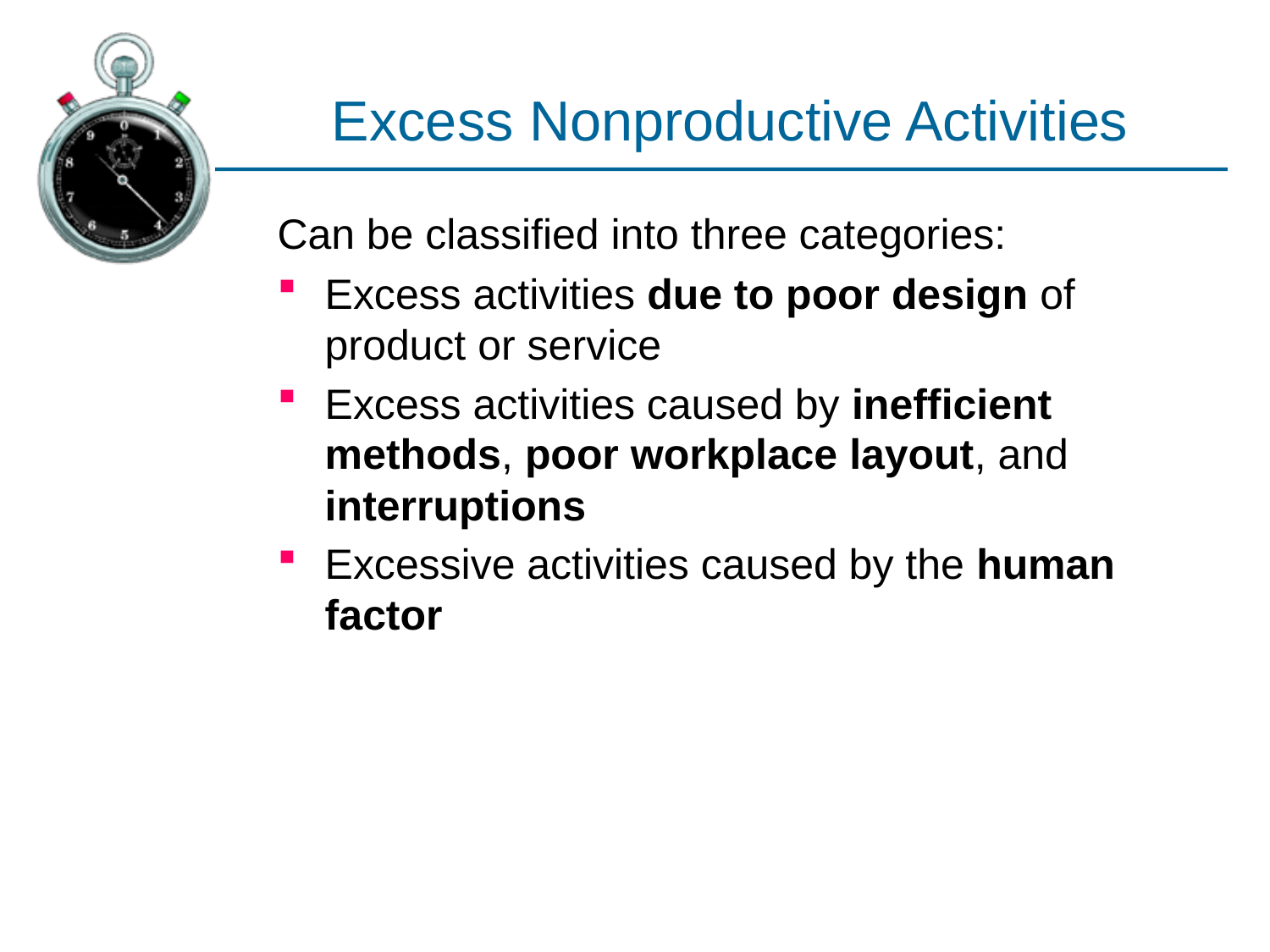

# Excess Nonproductive Activities
Can be classified into three categories:
Excess activities due to poor design of product or service
Excess activities caused by inefficient methods, poor workplace layout, and interruptions
Excessive activities caused by the human factor